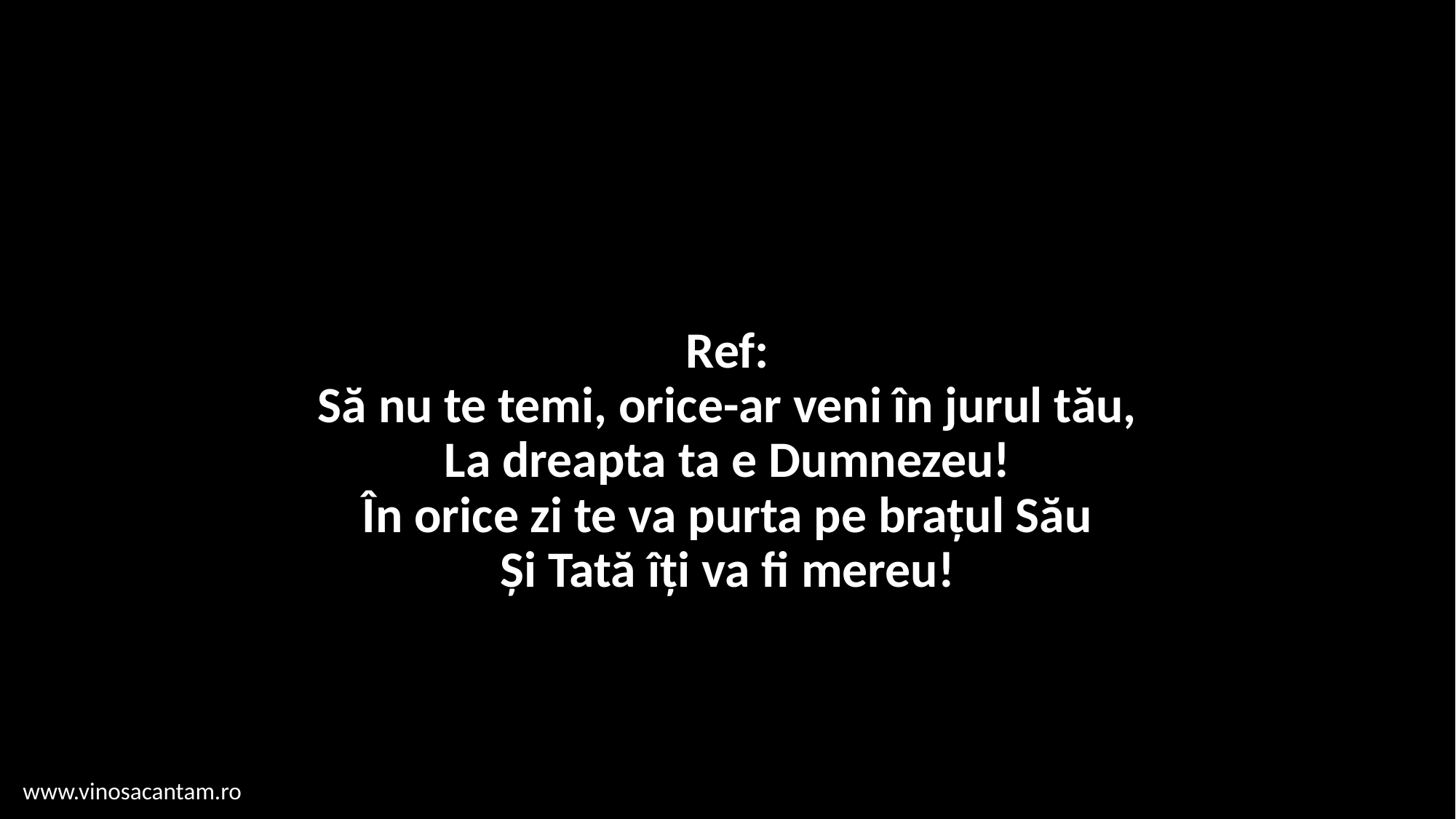

# Ref: Să nu te temi, orice-ar veni în jurul tău, La dreapta ta e Dumnezeu! În orice zi te va purta pe brațul Său Și Tată îți va fi mereu!
www.vinosacantam.ro